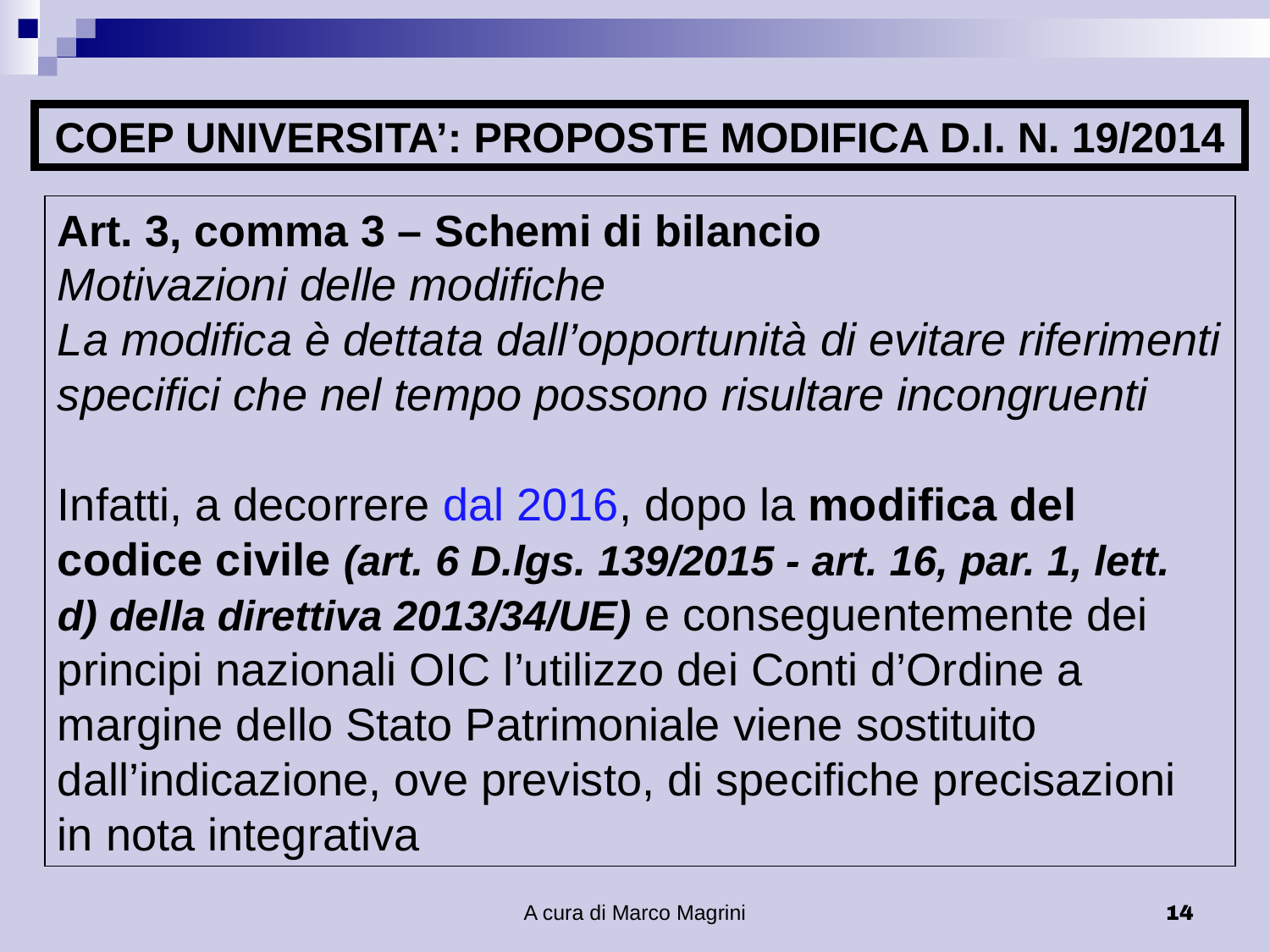

COEP UNIVERSITA’: PROPOSTE MODIFICA D.I. N. 19/2014
Art. 3, comma 3 – Schemi di bilancio
Motivazioni delle modifiche
La modifica è dettata dall’opportunità di evitare riferimenti specifici che nel tempo possono risultare incongruenti

Infatti, a decorrere dal 2016, dopo la modifica del codice civile (art. 6 D.lgs. 139/2015 - art. 16, par. 1, lett. d) della direttiva 2013/34/UE) e conseguentemente dei principi nazionali OIC l’utilizzo dei Conti d’Ordine a margine dello Stato Patrimoniale viene sostituito dall’indicazione, ove previsto, di specifiche precisazioni in nota integrativa
A cura di Marco Magrini
14